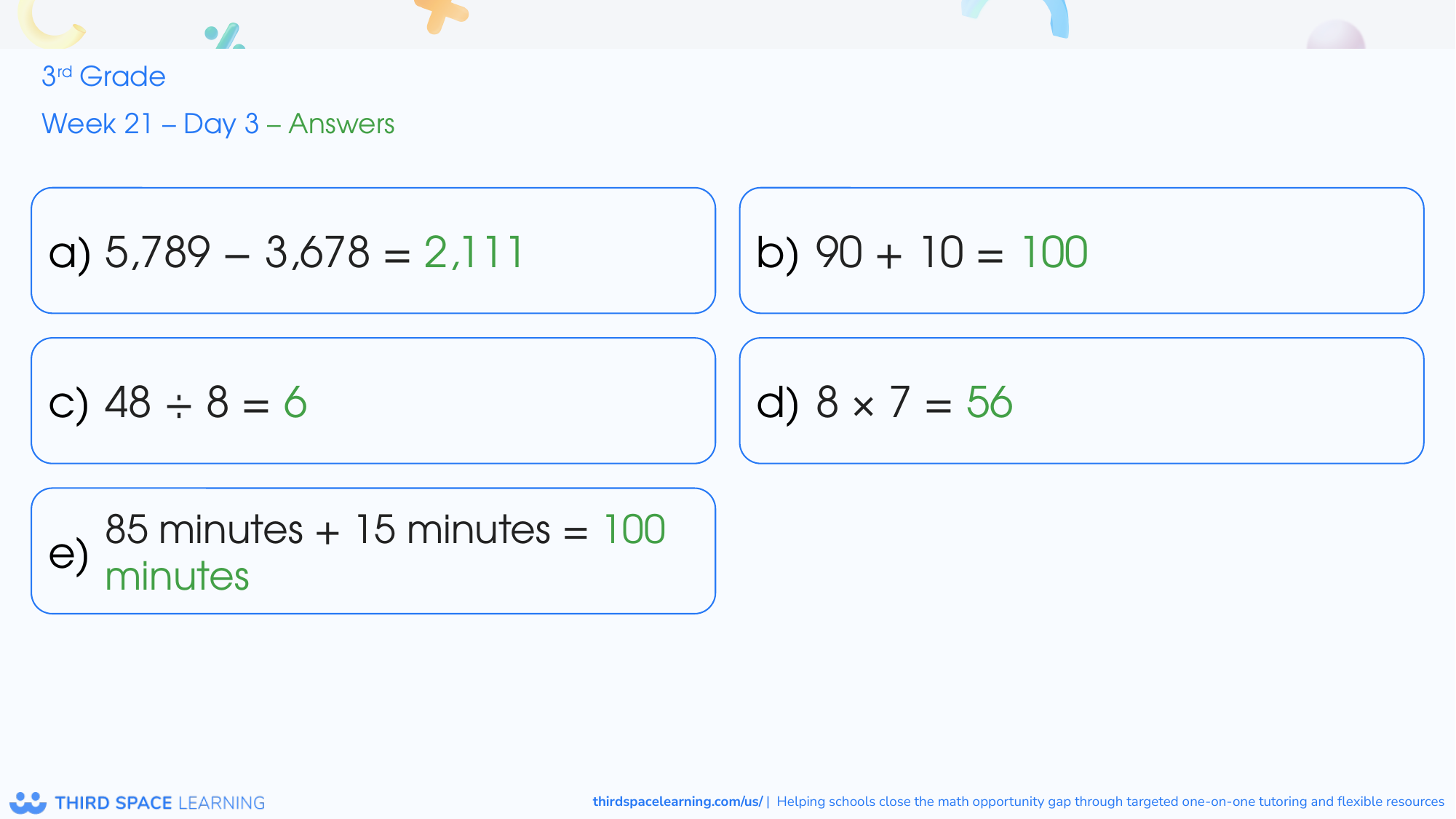

3rd Grade
Week 21 – Day 3 – Answers
5,789 − 3,678 = 2,111
90 + 10 = 100
48 ÷ 8 = 6
8 × 7 = 56
85 minutes + 15 minutes = 100 minutes